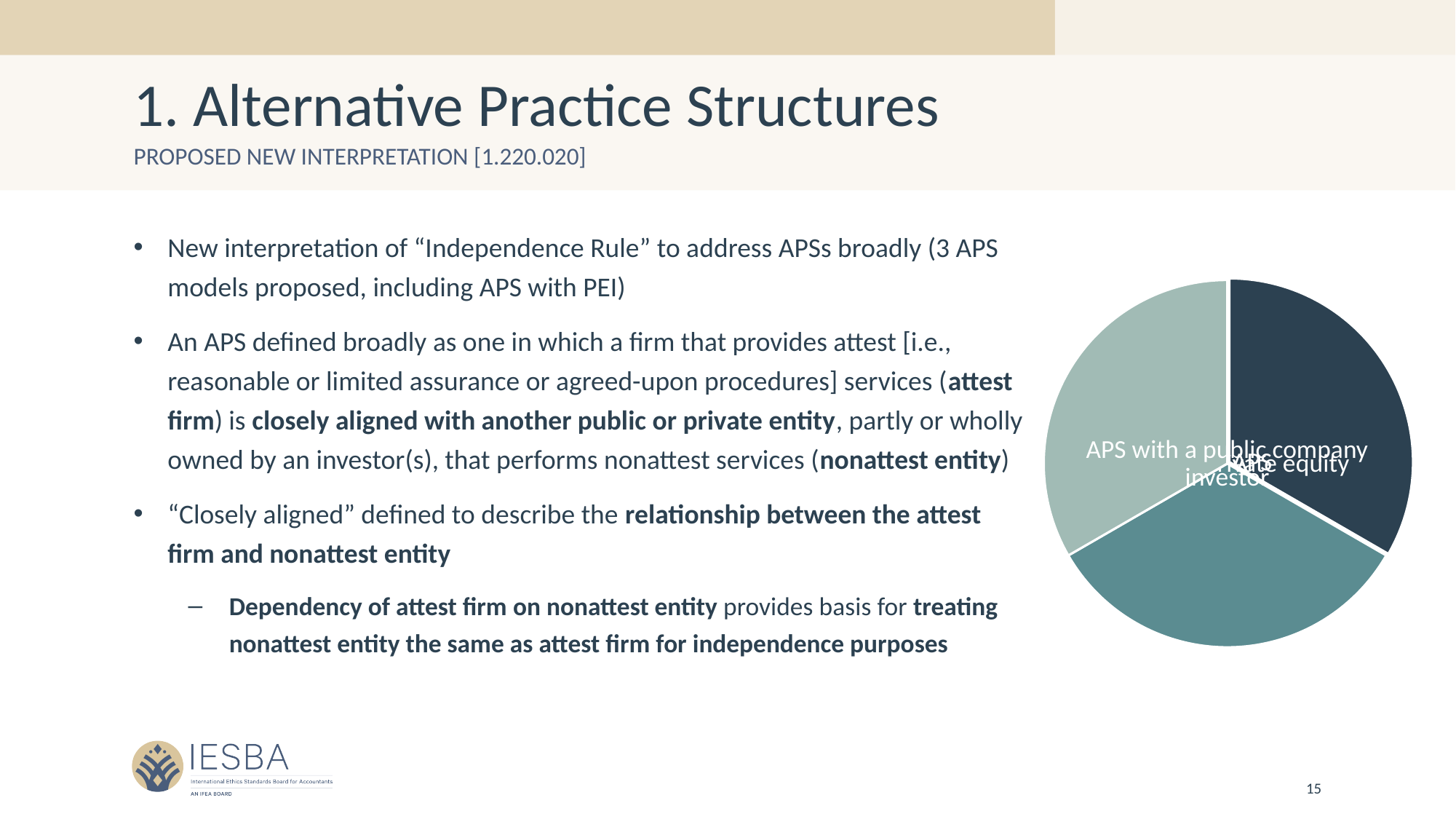

# 1. Alternative Practice Structures
Proposed new interpretation [1.220.020]
Any APS
APS with private equity
APS with a public company investor
New interpretation of “Independence Rule” to address APSs broadly (3 APS models proposed, including APS with PEI)
An APS defined broadly as one in which a firm that provides attest [i.e., reasonable or limited assurance or agreed-upon procedures] services (attest firm) is closely aligned with another public or private entity, partly or wholly owned by an investor(s), that performs nonattest services (nonattest entity)
“Closely aligned” defined to describe the relationship between the attest firm and nonattest entity
Dependency of attest firm on nonattest entity provides basis for treating nonattest entity the same as attest firm for independence purposes
15